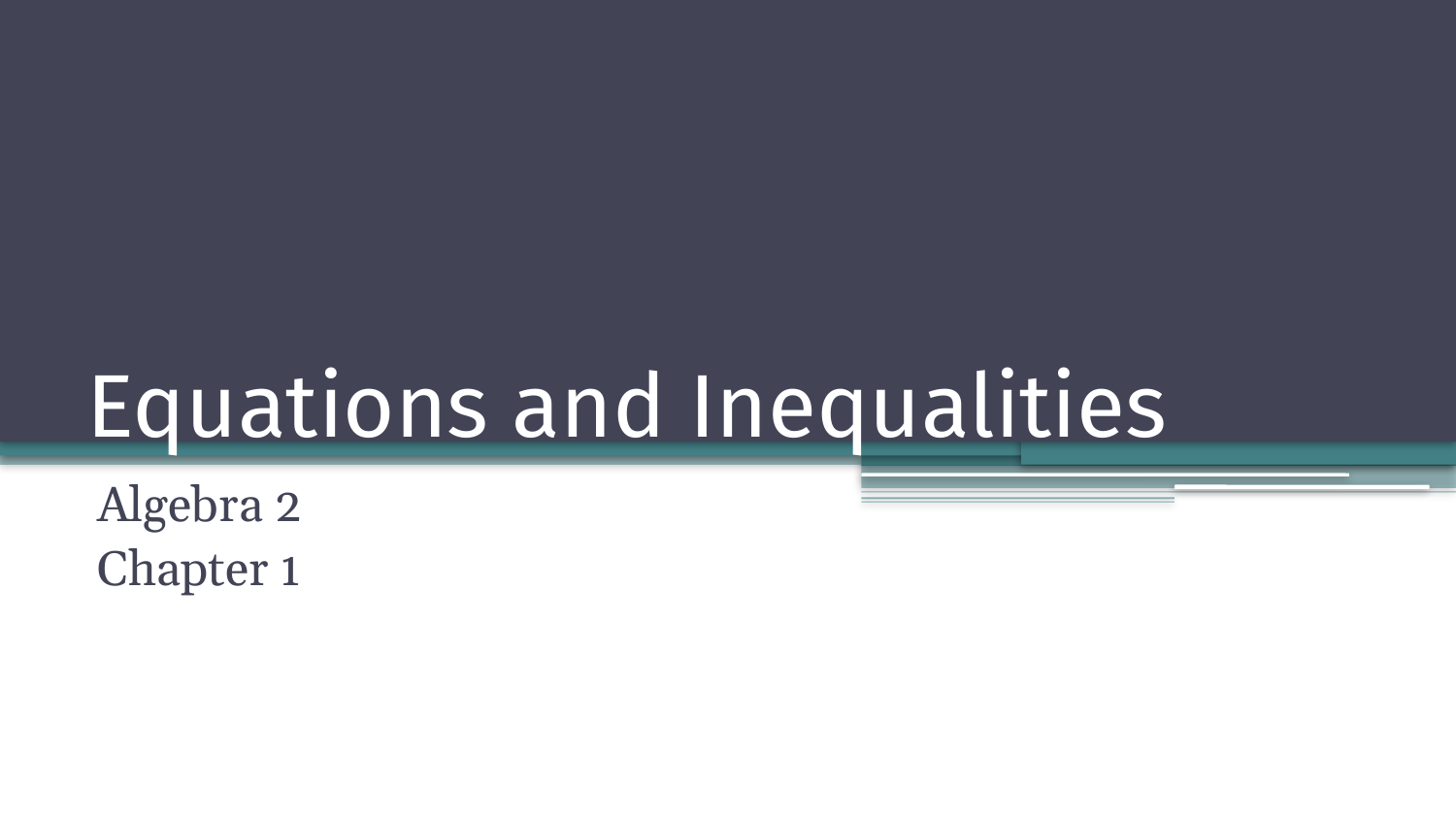

# Equations and Inequalities
Algebra 2
Chapter 1